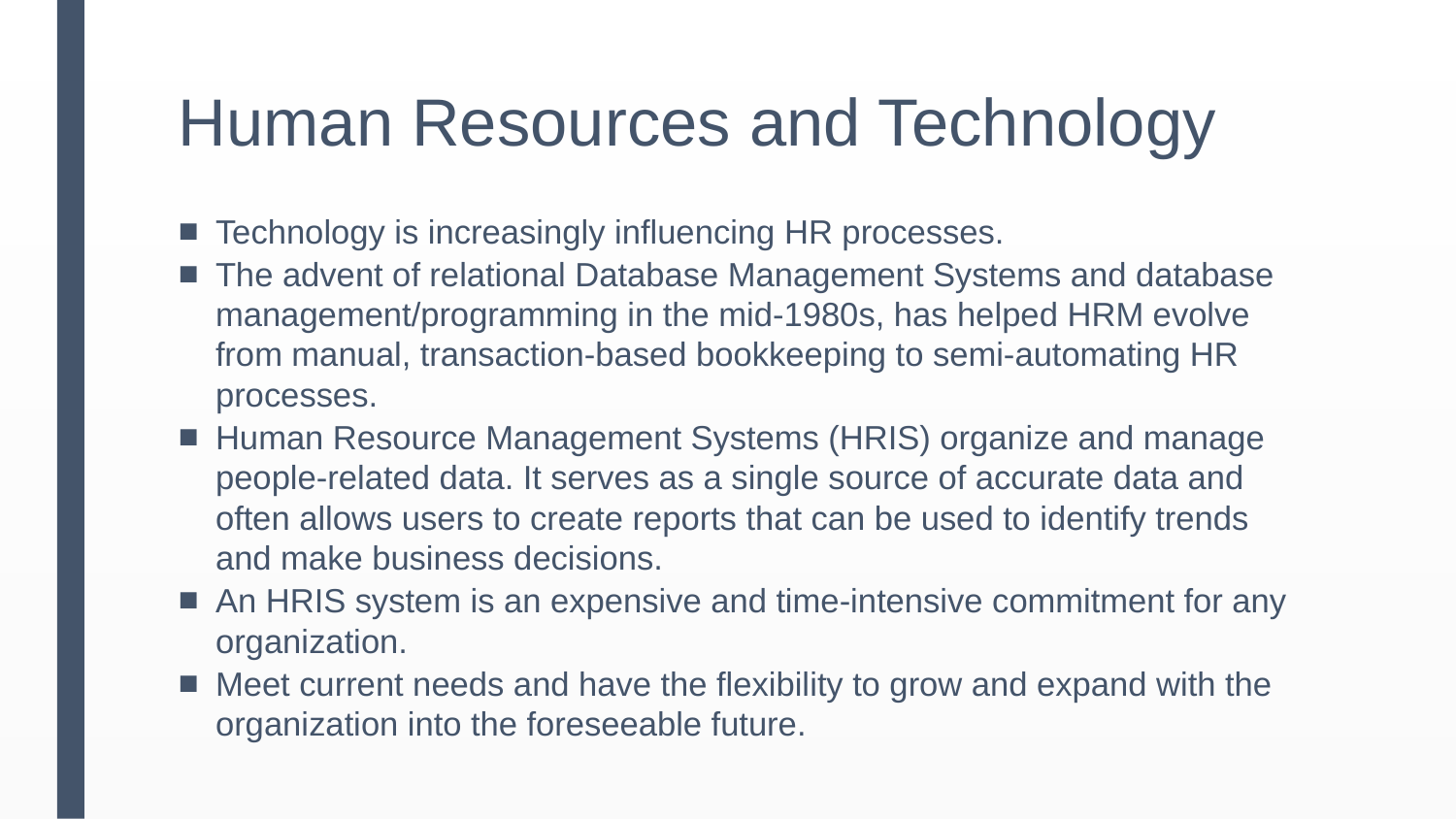

# Human Resources and Technology
Technology is increasingly influencing HR processes.
The advent of relational Database Management Systems and database management/programming in the mid-1980s, has helped HRM evolve from manual, transaction-based bookkeeping to semi-automating HR processes.
Human Resource Management Systems (HRIS) organize and manage people-related data. It serves as a single source of accurate data and often allows users to create reports that can be used to identify trends and make business decisions.
An HRIS system is an expensive and time-intensive commitment for any organization.
Meet current needs and have the flexibility to grow and expand with the organization into the foreseeable future.